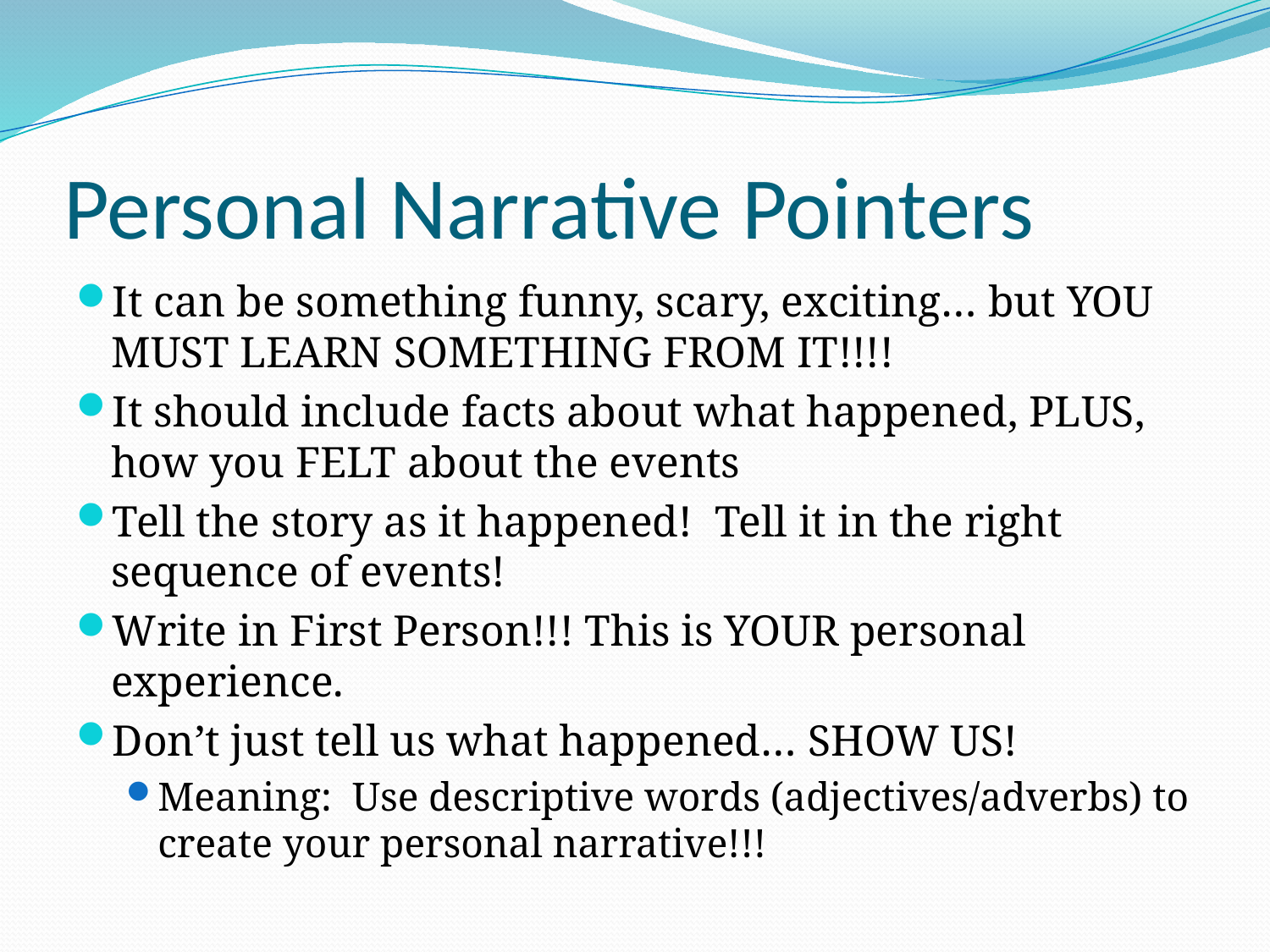

# Personal Narrative Pointers
It can be something funny, scary, exciting… but YOU MUST LEARN SOMETHING FROM IT!!!!
It should include facts about what happened, PLUS, how you FELT about the events
Tell the story as it happened!  Tell it in the right sequence of events!
Write in First Person!!! This is YOUR personal experience.
Don’t just tell us what happened… SHOW US!
Meaning:  Use descriptive words (adjectives/adverbs) to create your personal narrative!!!